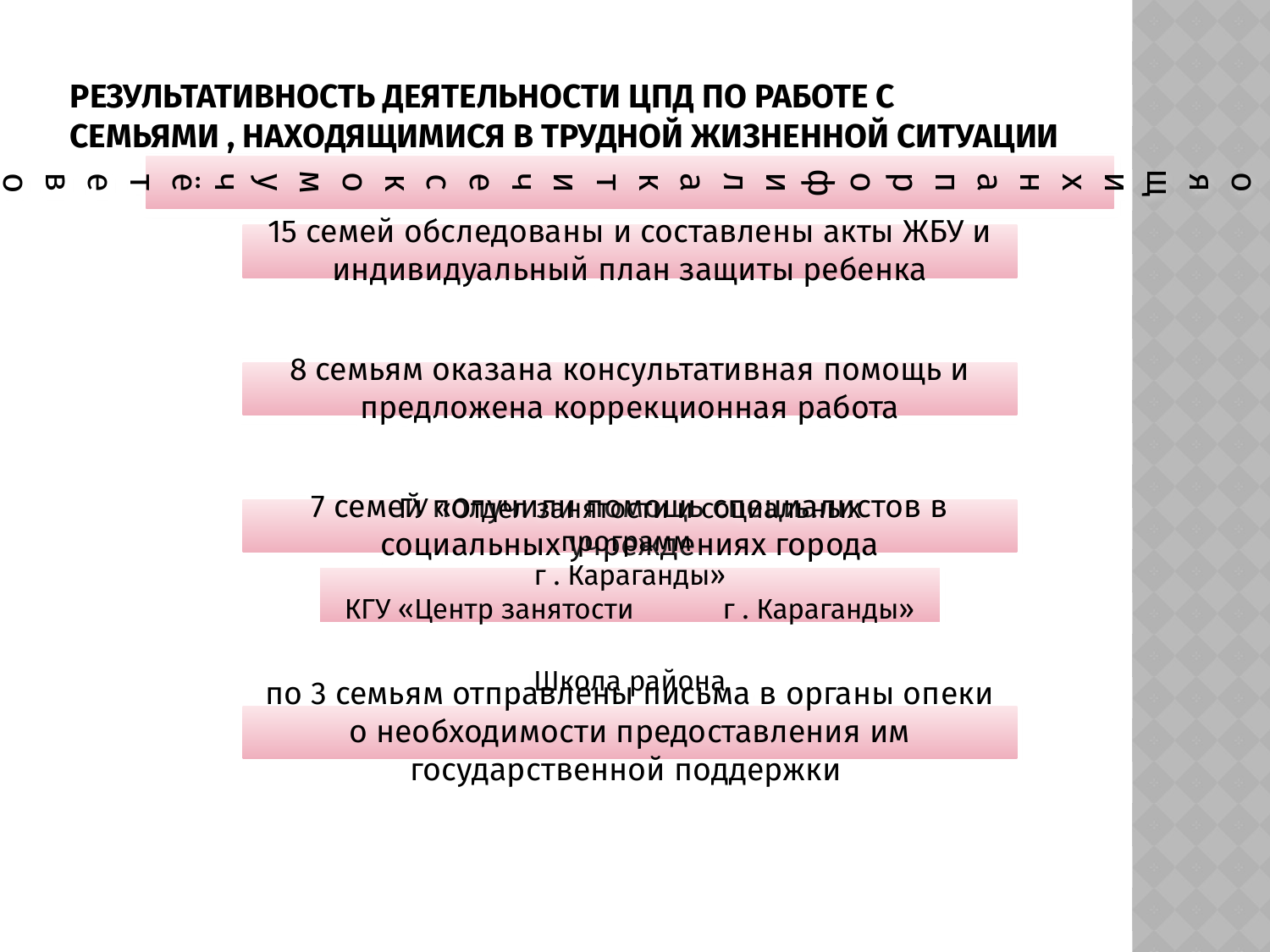

# Результативность деятельности ЦПД по работе с семьями , находящимися в трудной жизненной ситуации
15 семей обследованы и составлены акты ЖБУ и индивидуальный план защиты ребенка
8 семьям оказана консультативная помощь и предложена коррекционная работа
по 3 семьям отправлены письма в органы опеки о необходимости предоставления им государственной поддержки
г . Караганды»
КГУ «Центр занятости            г . Караганды»
Школа района